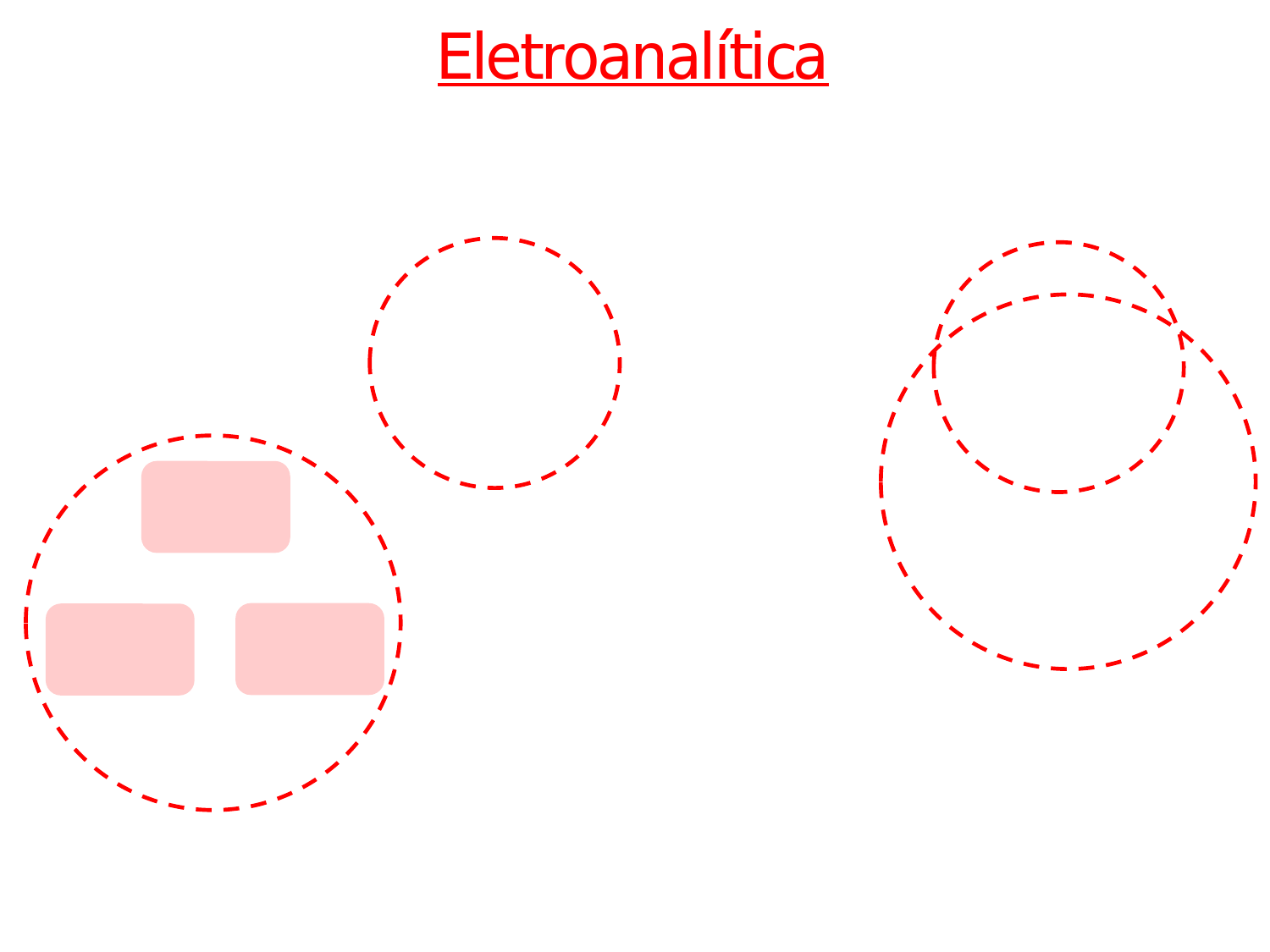

Eletroanalítica
Métodos Eletroanalíticos
Métodos interfaciais
Estáticos (i=0)
Potenciometria (E)
Titulação potenciométrica (vol)
Dinâmicos
(i>0)
Potencial controlado
Voltametria
i = f(E)
Titulações amperométricas
(vol)
Eletrogravimetria
(m)
Coulometria com E constante
(Q = It)
Corrente constante
Titulações coulométricas
(Q = It)
Eletrogravimetria
(m)
Métodos não­interfaciais
Condutometria (G=1/R)
Titulações condutométricas (vol)